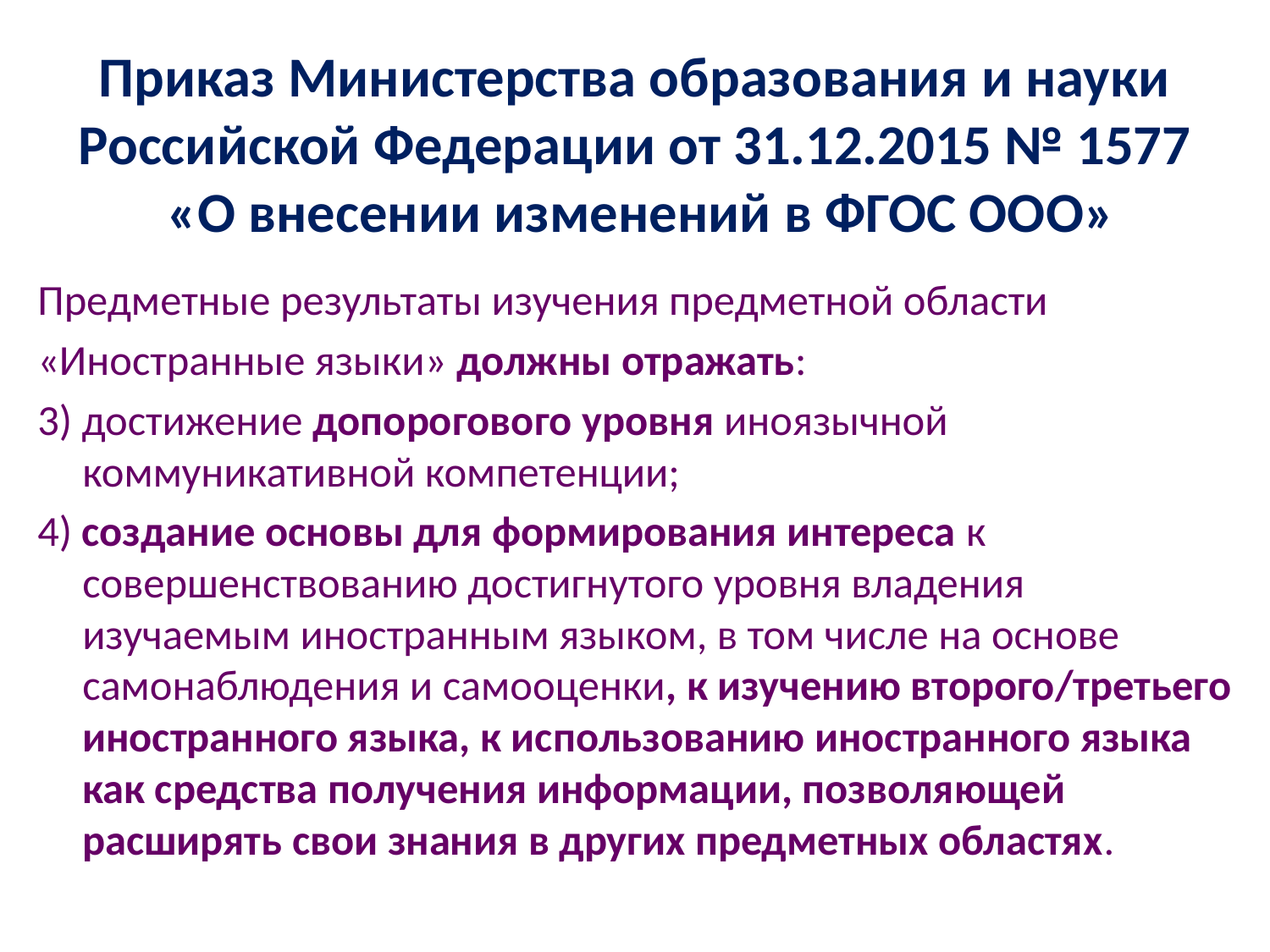

# Приказ Министерства образования и науки Российской Федерации от 31.12.2015 № 1577  «О внесении изменений в ФГОС ООО»
Предметные результаты изучения предметной области
«Иностранные языки» должны отражать:
3) достижение допорогового уровня иноязычной коммуникативной компетенции;
4) создание основы для формирования интереса к совершенствованию достигнутого уровня владения изучаемым иностранным языком, в том числе на основе самонаблюдения и самооценки, к изучению второго/третьего иностранного языка, к использованию иностранного языка как средства получения информации, позволяющей расширять свои знания в других предметных областях.